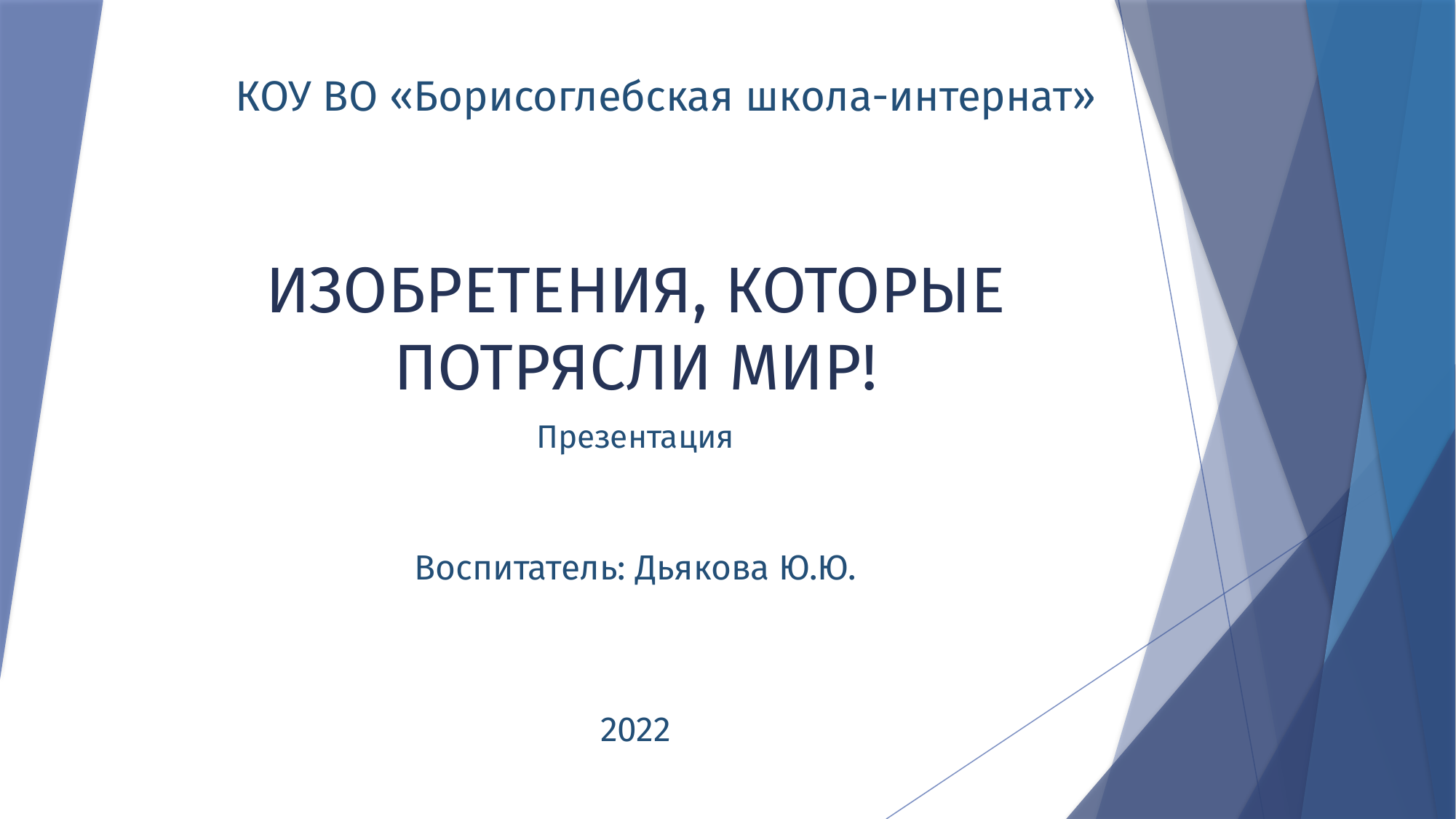

# КОУ ВО «Борисоглебская школа-интернат»
ИЗОБРЕТЕНИЯ, КОТОРЫЕ ПОТРЯСЛИ МИР!
Презентация

Воспитатель: Дьякова Ю.Ю.

2022